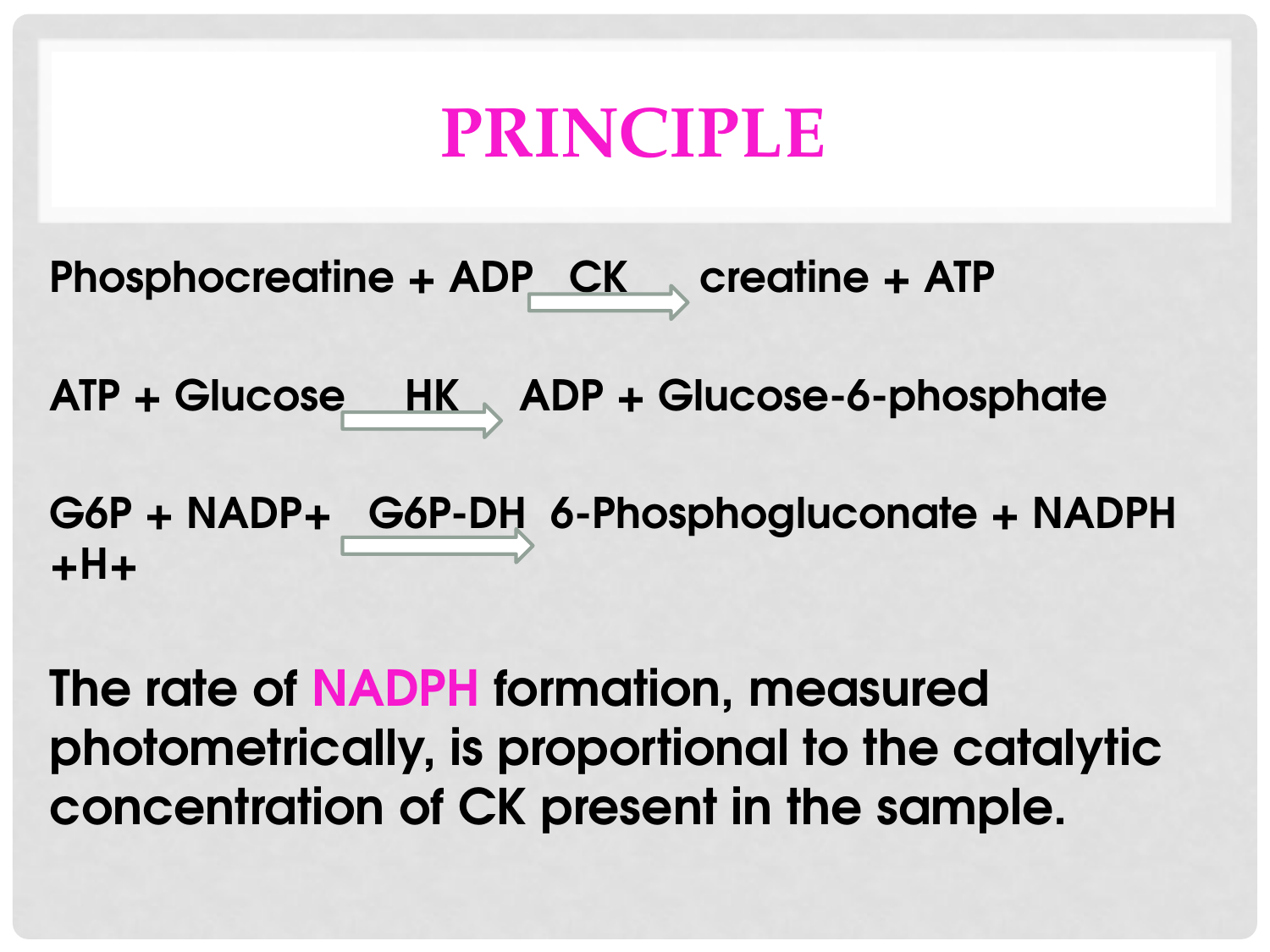

# principle
Phosphocreatine + ADP   CK      creatine + ATP

ATP + Glucose     HK     ADP + Glucose-6-phosphate

G6P + NADP+   G6P-DH  6-Phosphogluconate + NADPH +H+

The rate of NADPH formation, measured photometrically, is proportional to the catalytic concentration of CK present in the sample.